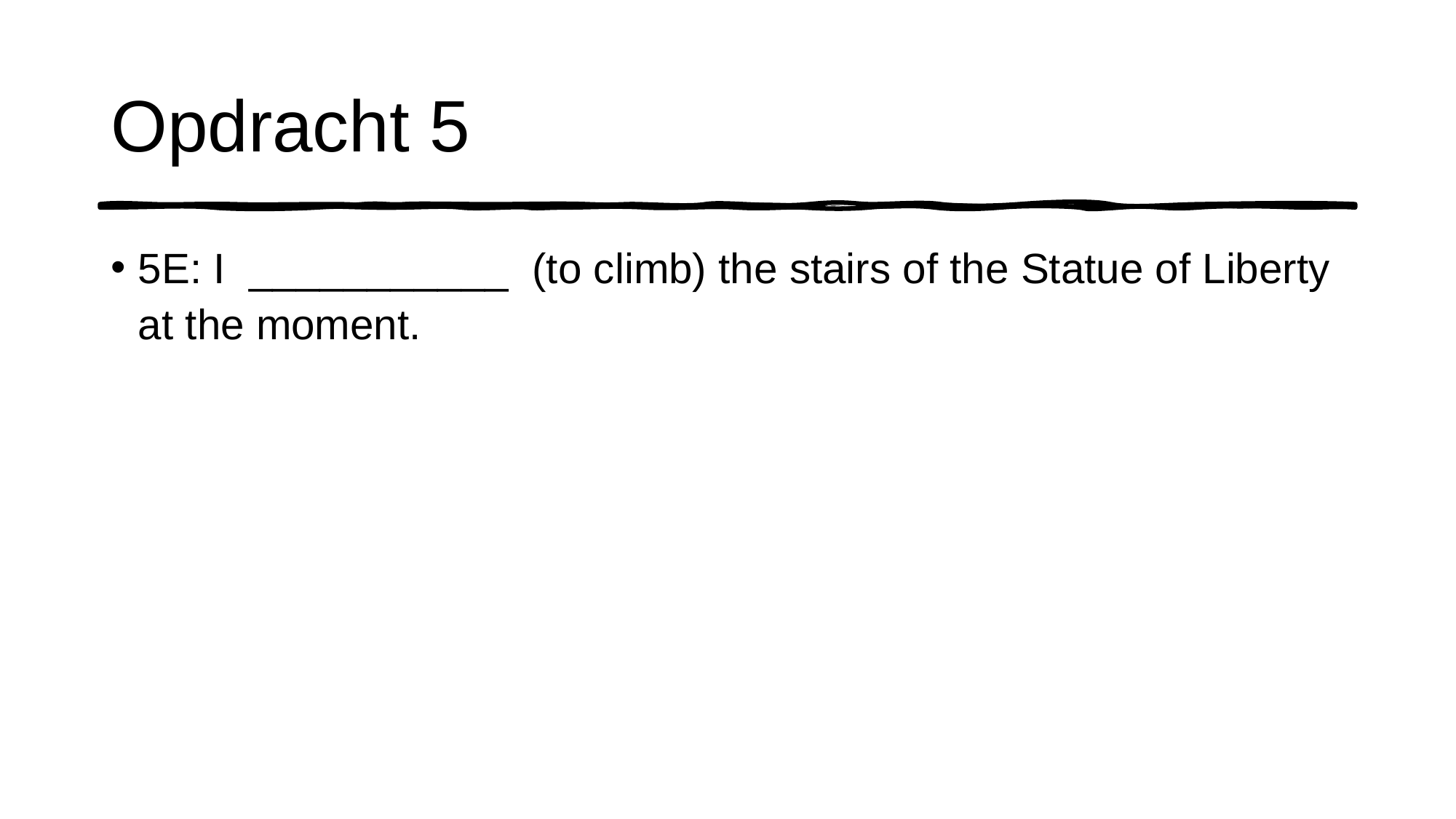

# Opdracht 5
5E: I  ___________  (to climb) the stairs of the Statue of Liberty at the moment.